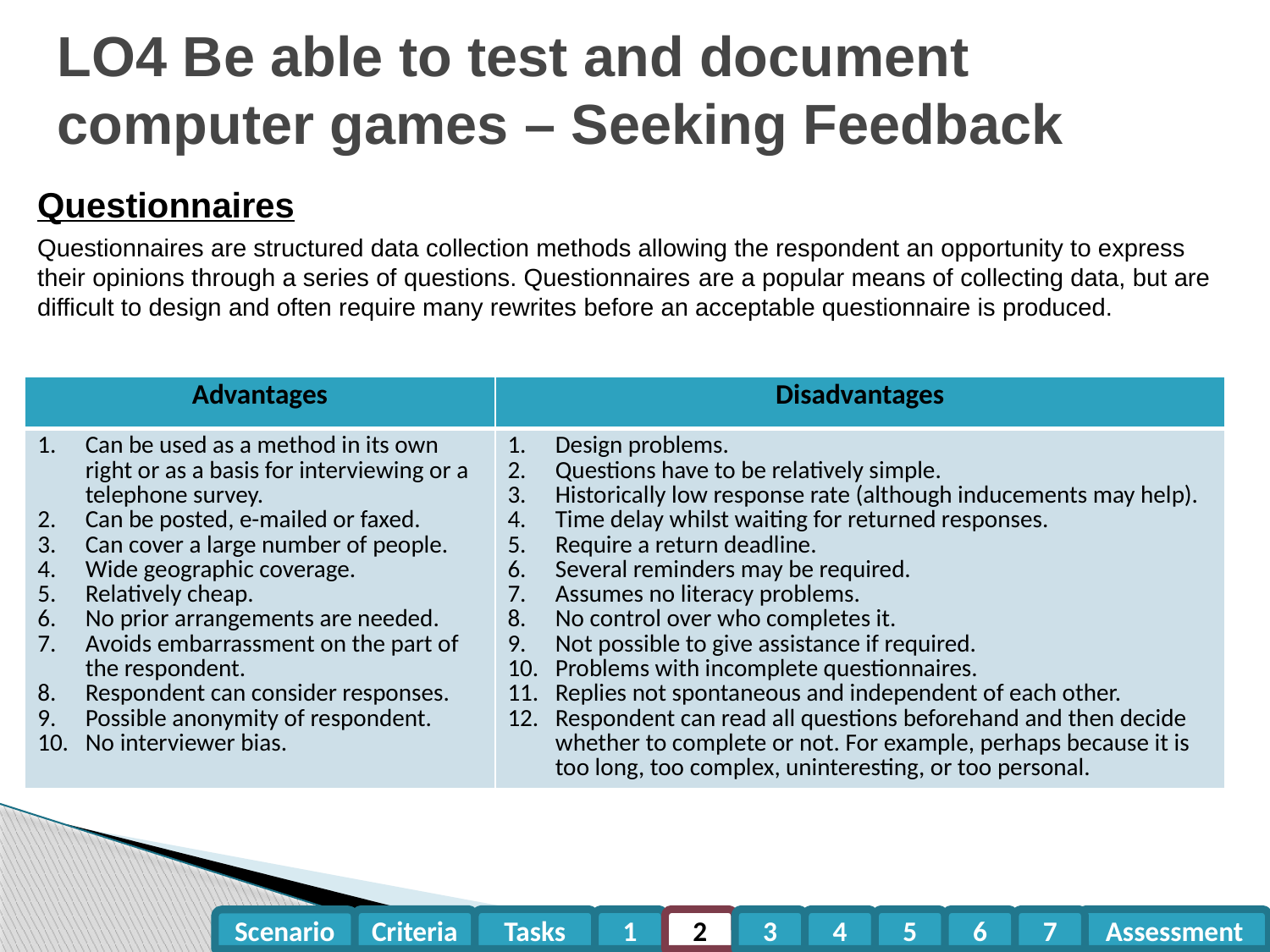

# LO4 Be able to test and document computer games – Seeking Feedback
Questionnaires
Questionnaires are structured data collection methods allowing the respondent an opportunity to express their opinions through a series of questions. Questionnaires are a popular means of collecting data, but are difficult to design and often require many rewrites before an acceptable questionnaire is produced.

| Advantages | Disadvantages |
| --- | --- |
| Can be used as a method in its own right or as a basis for interviewing or a telephone survey. Can be posted, e-mailed or faxed. Can cover a large number of people. Wide geographic coverage. Relatively cheap. No prior arrangements are needed. Avoids embarrassment on the part of the respondent. Respondent can consider responses. Possible anonymity of respondent. No interviewer bias. | Design problems. Questions have to be relatively simple. Historically low response rate (although inducements may help). Time delay whilst waiting for returned responses. Require a return deadline. Several reminders may be required. Assumes no literacy problems. No control over who completes it. Not possible to give assistance if required. Problems with incomplete questionnaires. Replies not spontaneous and independent of each other. Respondent can read all questions beforehand and then decide whether to complete or not. For example, perhaps because it is too long, too complex, uninteresting, or too personal. |
Criteria
Tasks
1
2
3
4
5
6
7
Assessment
Scenario